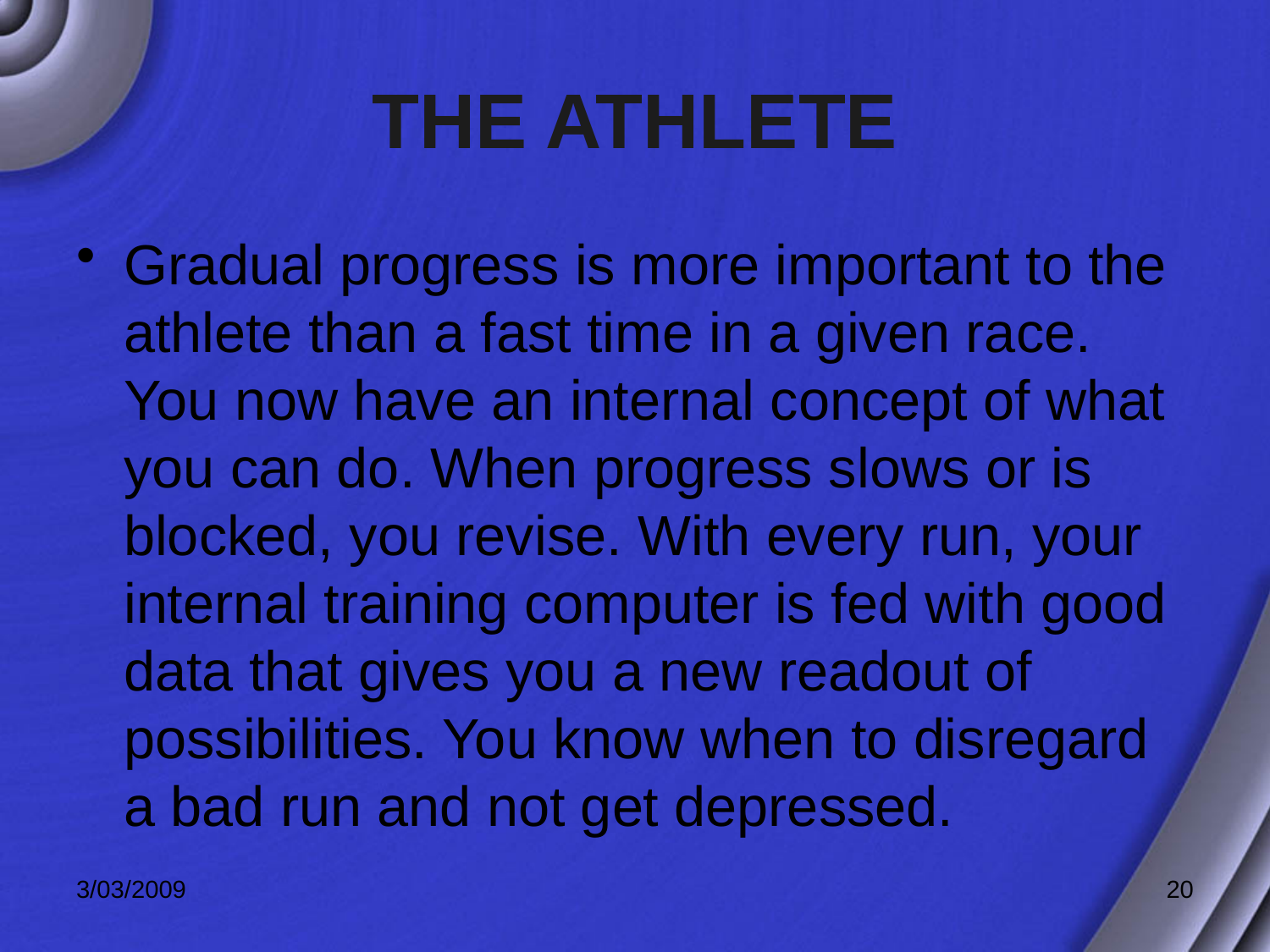

# THE ATHLETE
Gradual progress is more important to the athlete than a fast time in a given race. You now have an internal concept of what you can do. When progress slows or is blocked, you revise. With every run, your internal training computer is fed with good data that gives you a new readout of possibilities. You know when to disregard a bad run and not get depressed.

3/03/2009
20